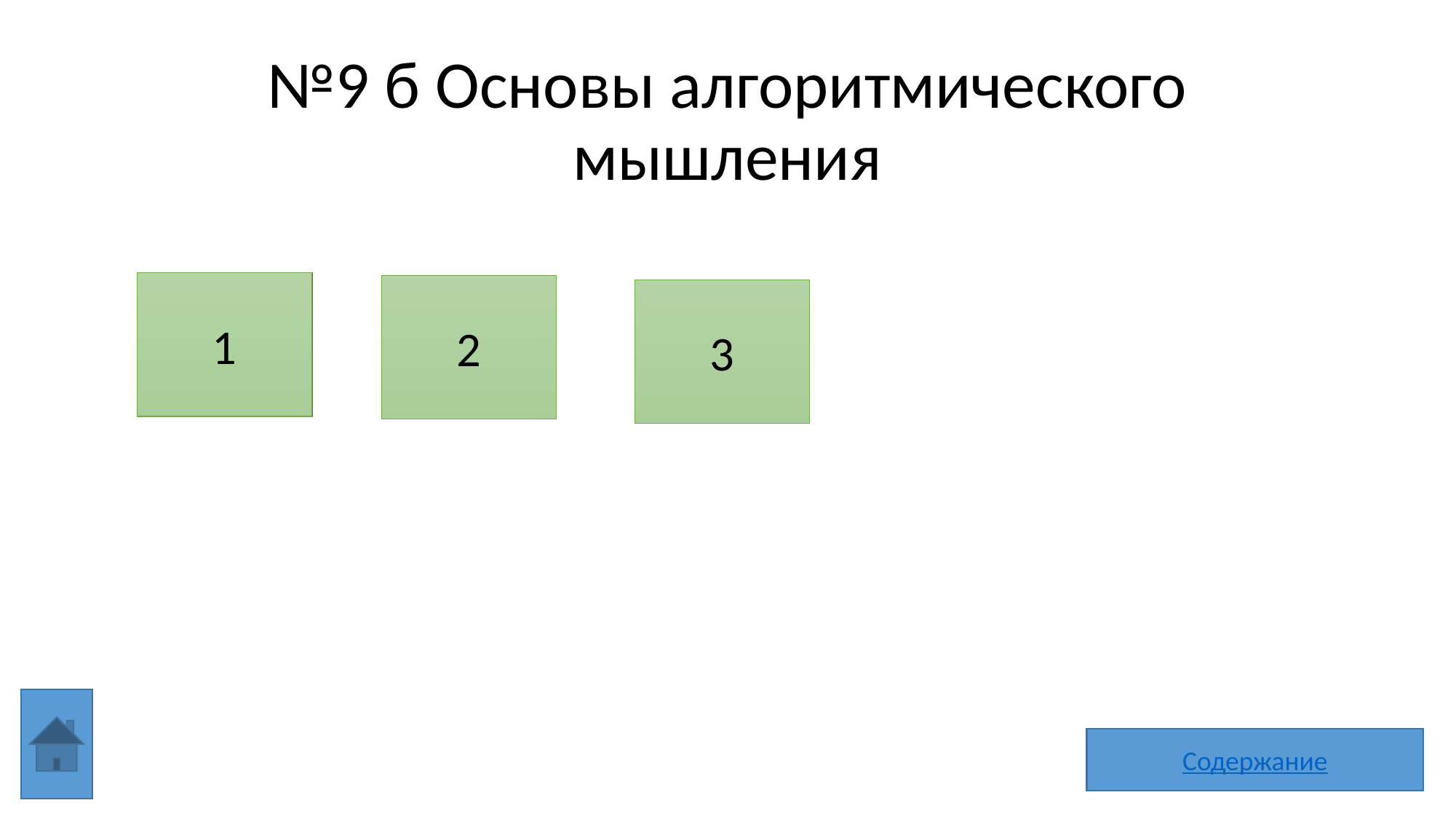

# №9 б Основы алгоритмического мышления
1

2
3

Содержание